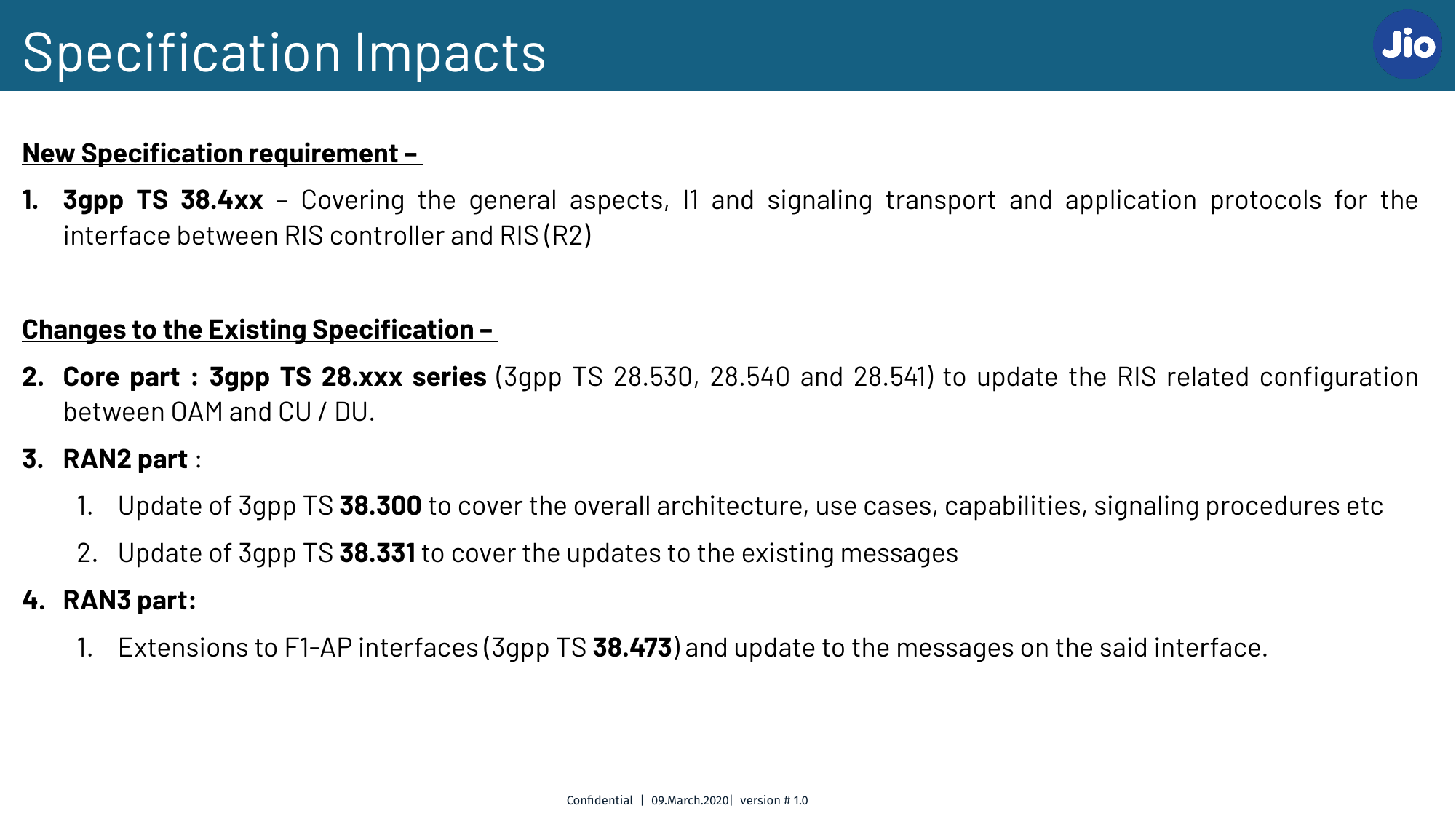

Specification Impacts
New Specification requirement –
3gpp TS 38.4xx – Covering the general aspects, l1 and signaling transport and application protocols for the interface between RIS controller and RIS (R2)

Changes to the Existing Specification –
Core part : 3gpp TS 28.xxx series (3gpp TS 28.530, 28.540 and 28.541) to update the RIS related configuration between OAM and CU / DU.
RAN2 part :
Update of 3gpp TS 38.300 to cover the overall architecture, use cases, capabilities, signaling procedures etc
Update of 3gpp TS 38.331 to cover the updates to the existing messages
RAN3 part:
Extensions to F1-AP interfaces (3gpp TS 38.473) and update to the messages on the said interface.
Confidential  |  09.March.2020|  version # 1.0